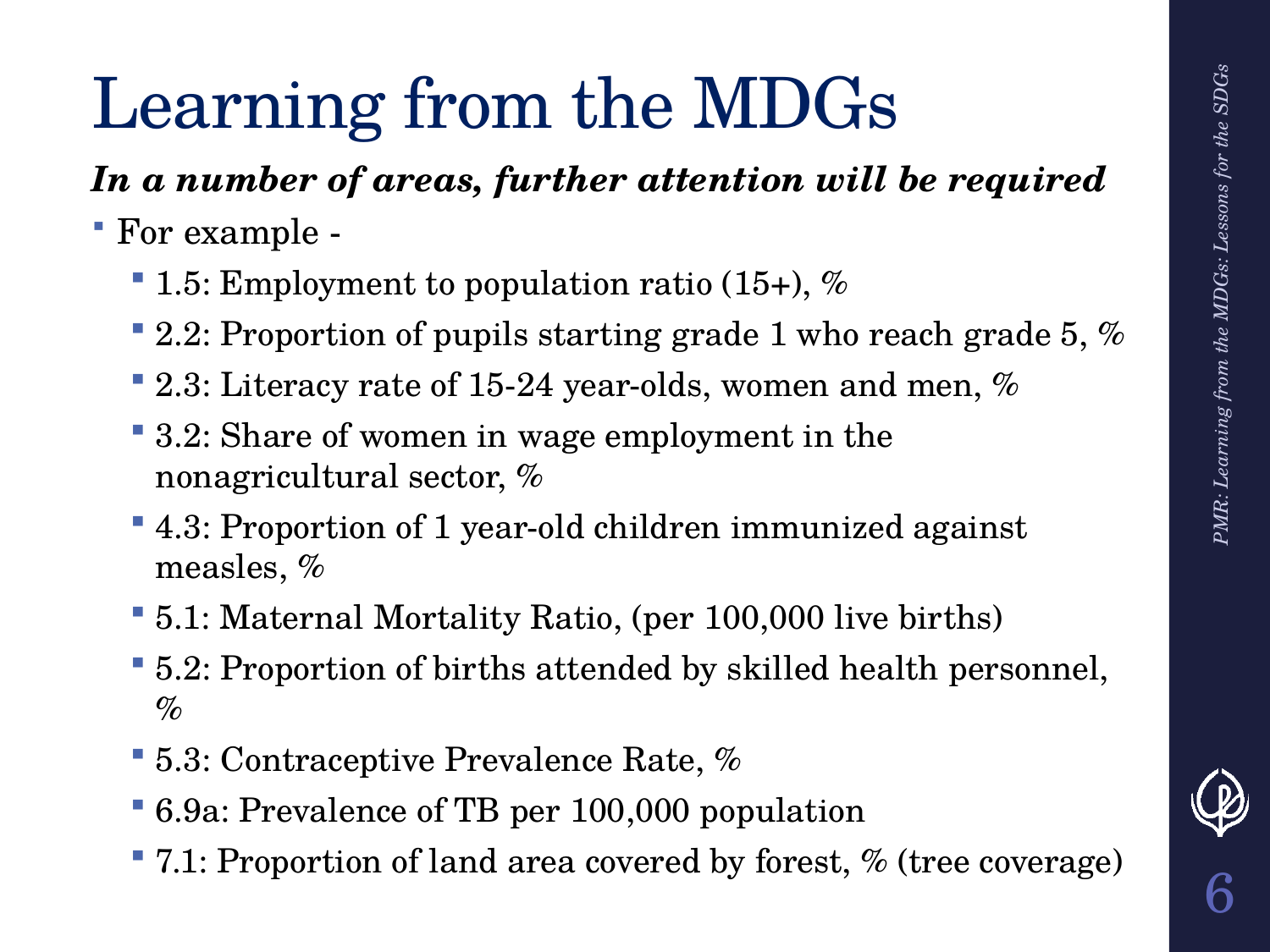

# Learning from the MDGs
In a number of areas, further attention will be required
For example -
1.5: Employment to population ratio (15+), %
2.2: Proportion of pupils starting grade 1 who reach grade 5, %
2.3: Literacy rate of 15-24 year-olds, women and men, %
3.2: Share of women in wage employment in the nonagricultural sector, %
4.3: Proportion of 1 year-old children immunized against measles, %
5.1: Maternal Mortality Ratio, (per 100,000 live births)
5.2: Proportion of births attended by skilled health personnel, %
5.3: Contraceptive Prevalence Rate, %
6.9a: Prevalence of TB per 100,000 population
7.1: Proportion of land area covered by forest, % (tree coverage)
PMR: Learning from the MDGs: Lessons for the SDGs
6